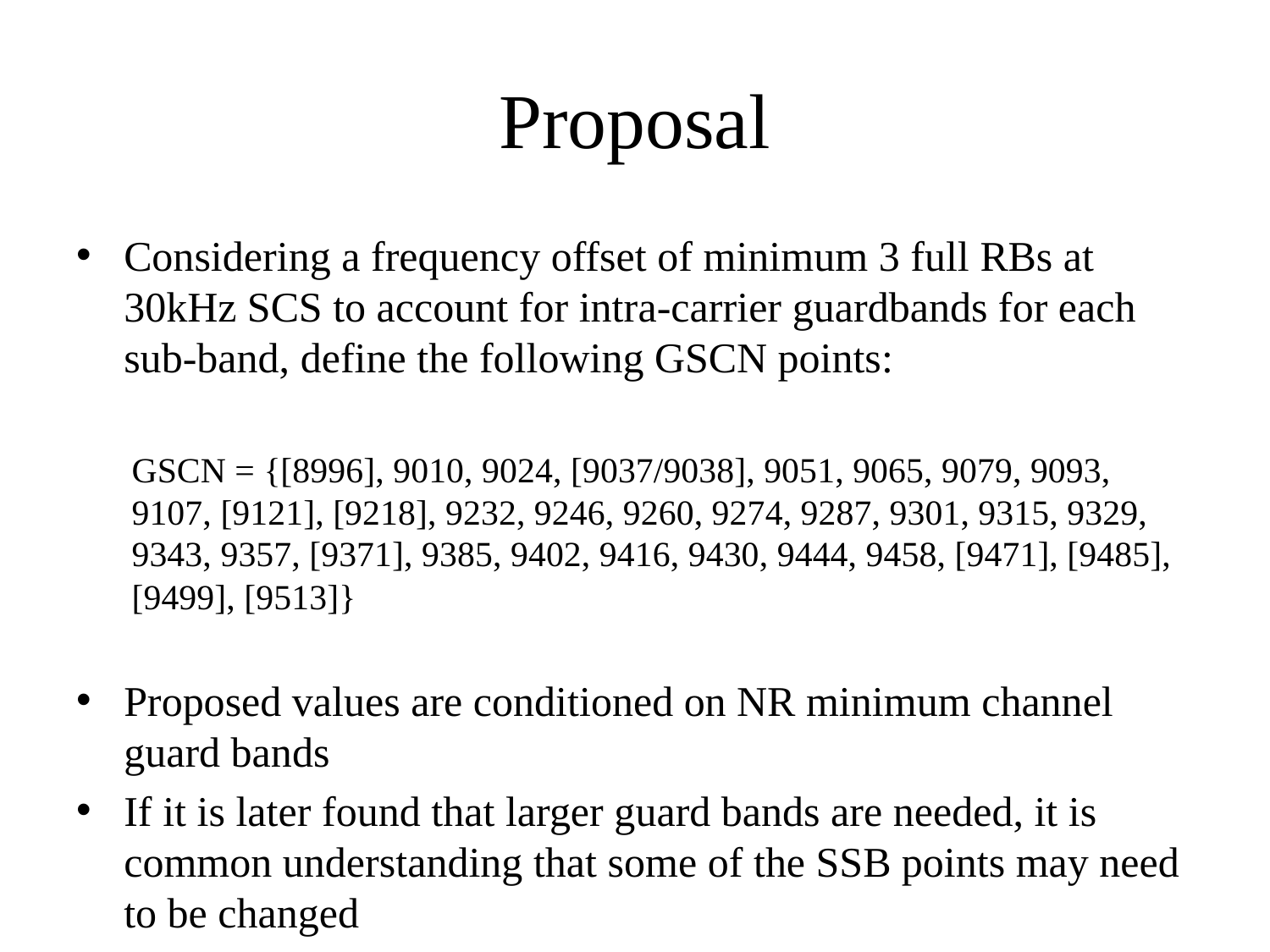

# Proposal
Considering a frequency offset of minimum 3 full RBs at 30kHz SCS to account for intra-carrier guardbands for each sub-band, define the following GSCN points:

GSCN = {[8996], 9010, 9024, [9037/9038], 9051, 9065, 9079, 9093, 9107, [9121], [9218], 9232, 9246, 9260, 9274, 9287, 9301, 9315, 9329, 9343, 9357, [9371], 9385, 9402, 9416, 9430, 9444, 9458, [9471], [9485], [9499], [9513]}

Proposed values are conditioned on NR minimum channel guard bands
If it is later found that larger guard bands are needed, it is common understanding that some of the SSB points may need to be changed